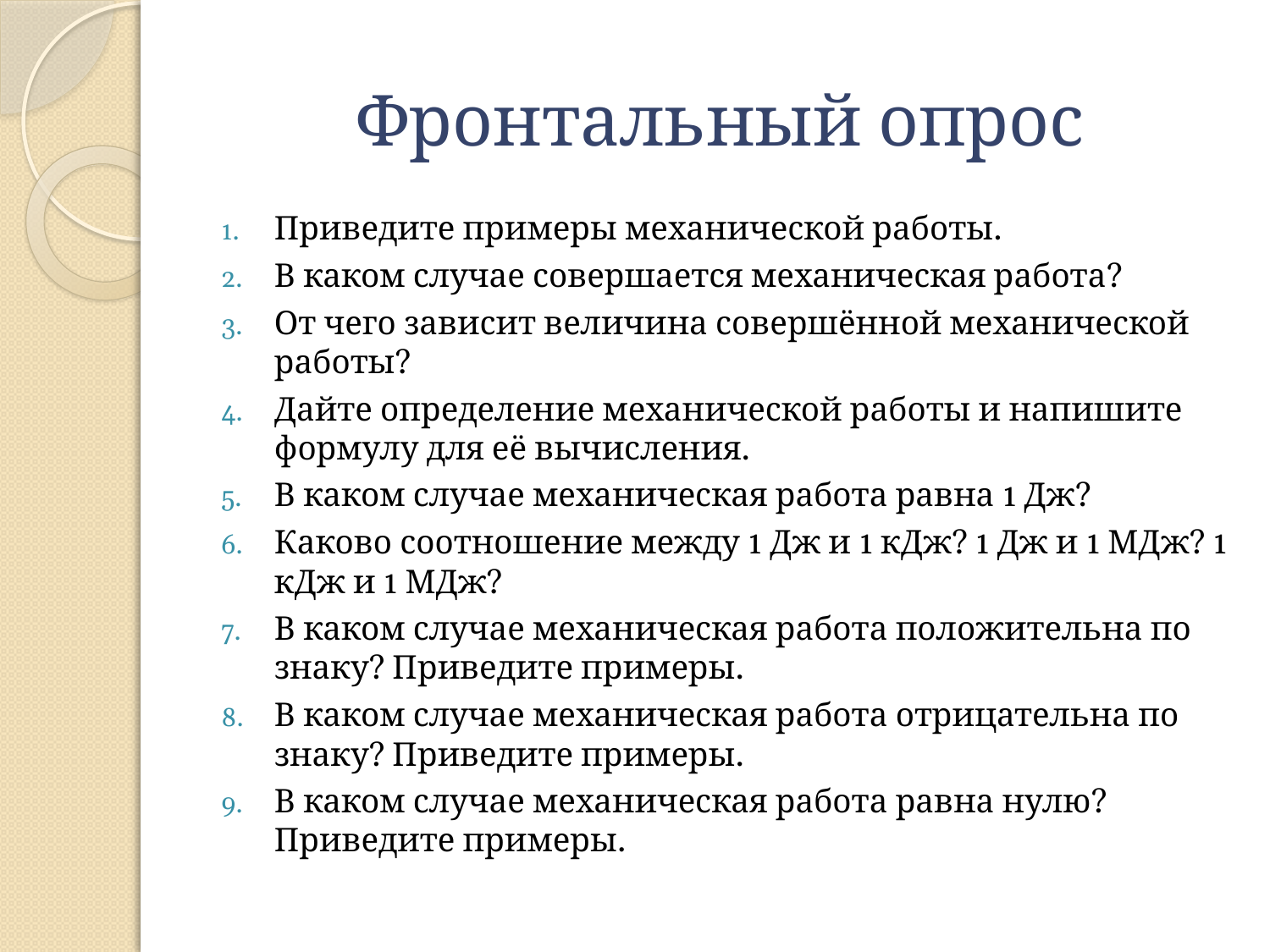

# Фронтальный опрос
Приведите примеры механической работы.
В каком случае совершается механическая работа?
От чего зависит величина совершённой механической работы?
Дайте определение механической работы и напишите формулу для её вычисления.
В каком случае механическая работа равна 1 Дж?
Каково соотношение между 1 Дж и 1 кДж? 1 Дж и 1 МДж? 1 кДж и 1 МДж?
В каком случае механическая работа положительна по знаку? Приведите примеры.
В каком случае механическая работа отрицательна по знаку? Приведите примеры.
В каком случае механическая работа равна нулю? Приведите примеры.